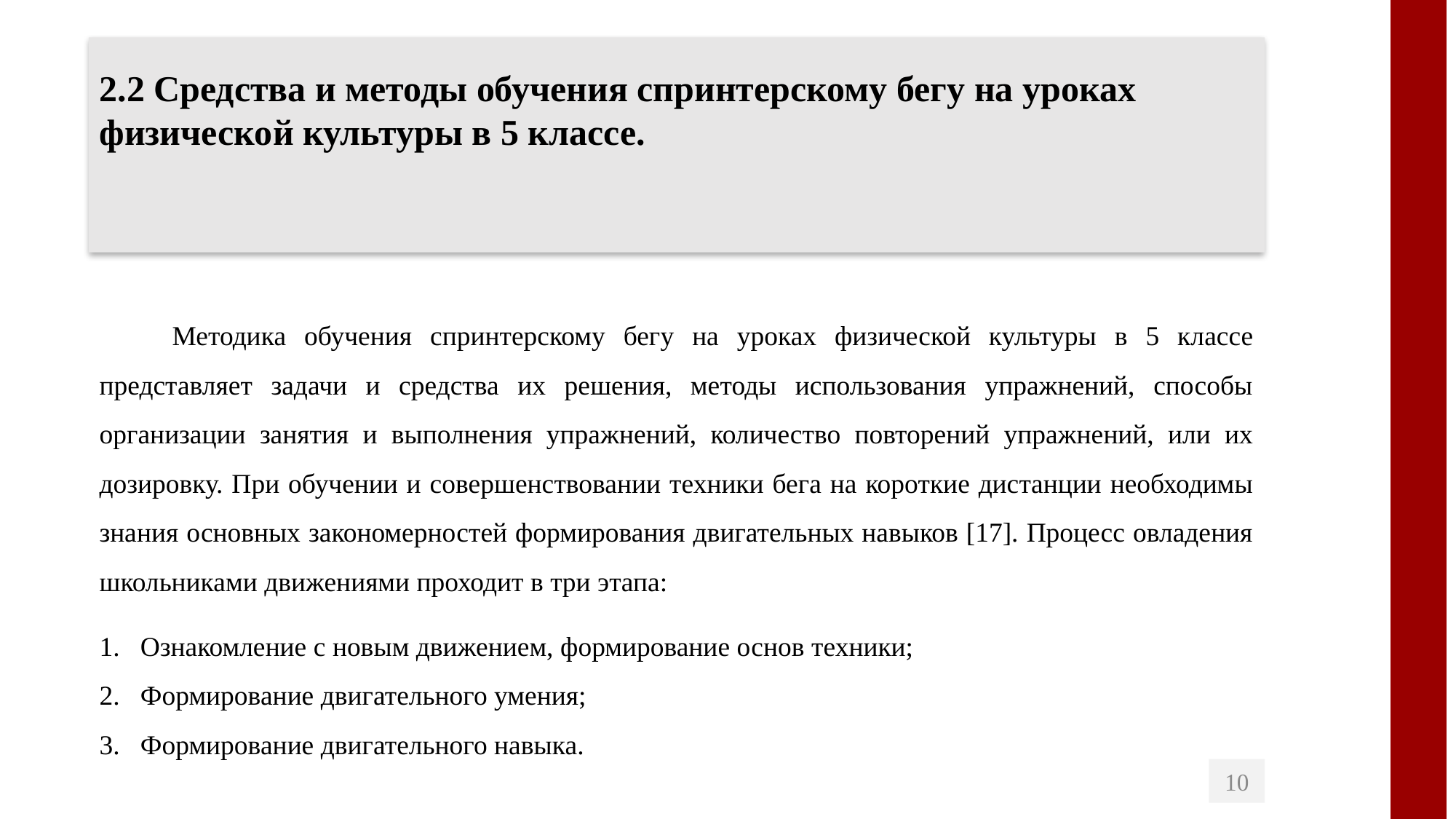

2.2 Средства и методы обучения спринтерскому бегу на уроках физической культуры в 5 классе.

 Методика обучения спринтерскому бегу на уроках физической культуры в 5 классе представляет задачи и средства их решения, методы использования упражнений, способы организации занятия и выполнения упражнений, количество повторений упражнений, или их дозировку. При обучении и совершенствовании техники бега на короткие дистанции необходимы знания основных закономерностей формирования двигательных навыков [17]. Процесс овладения школьниками движениями проходит в три этапа:
Ознакомление с новым движением, формирование основ техники;
Формирование двигательного умения;
Формирование двигательного навыка.

10